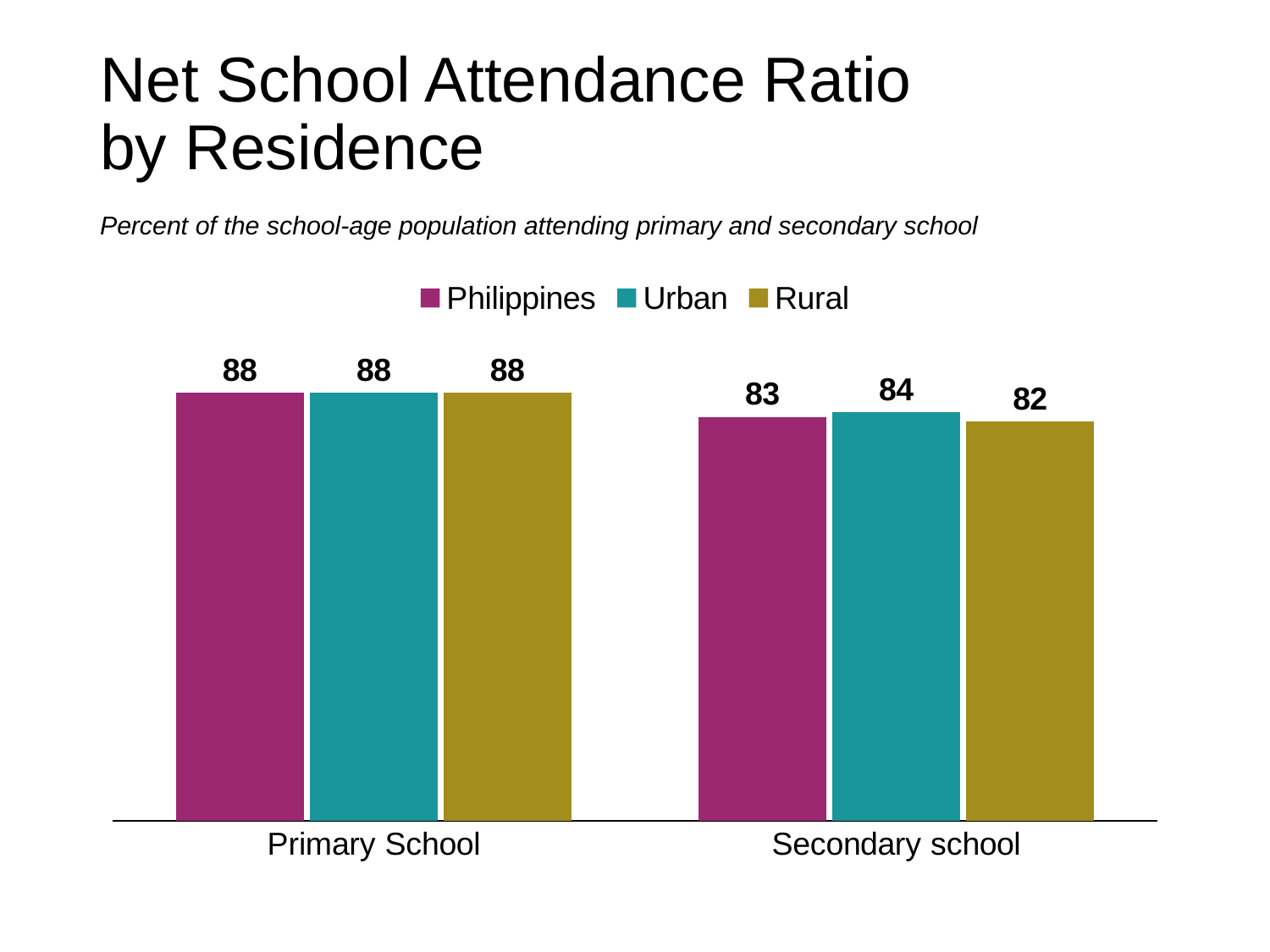

# Net School Attendance Ratio by Residence
Percent of the school-age population attending primary and secondary school

### Chart

| Category | Philippines | Urban | Rural |
|---|---|---|---|
| Primary School | 88.0 | 88.0 | 88.0 |
| Secondary school | 83.0 | 84.0 | 82.0 |